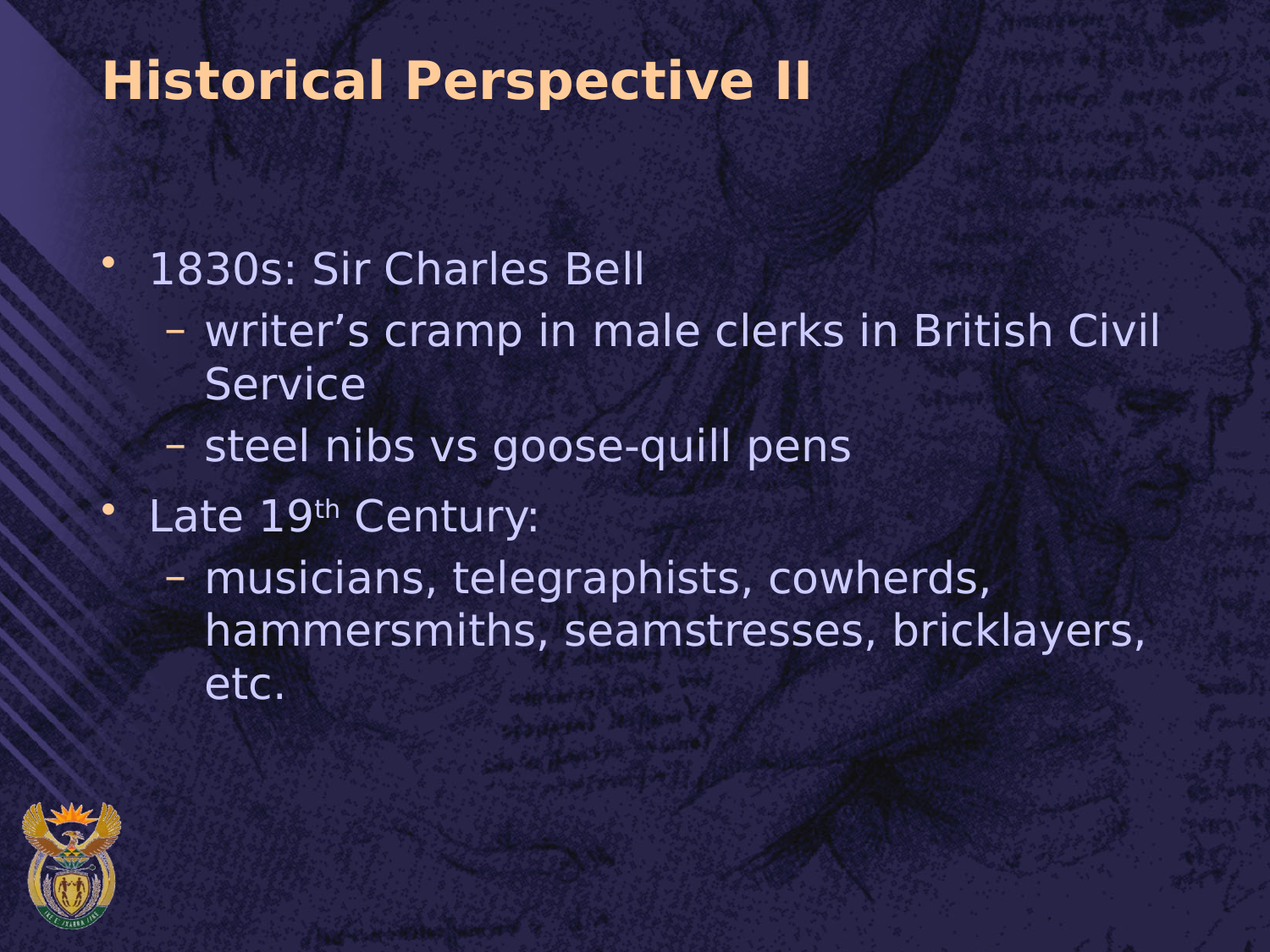

# Historical Perspective II
1830s: Sir Charles Bell
writer’s cramp in male clerks in British Civil Service
steel nibs vs goose-quill pens
Late 19th Century:
musicians, telegraphists, cowherds, hammersmiths, seamstresses, bricklayers, etc.